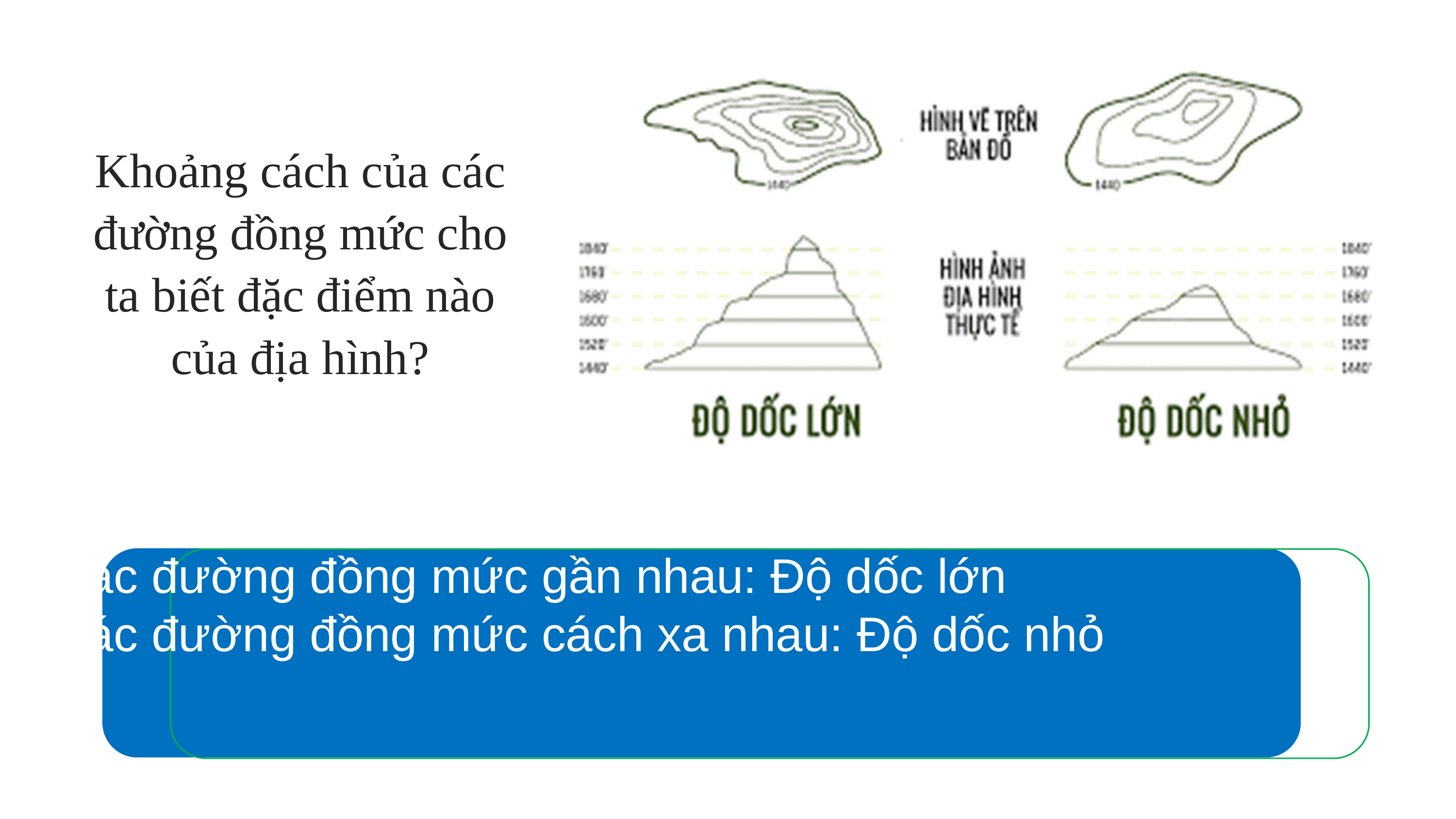

Khoảng cách của các đường đồng mức cho ta biết đặc điểm nào của địa hình?
Độ dốc của địa hình
- Các đường đồng mức gần nhau: Độ dốc lớn
- Các đường đồng mức cách xa nhau: Độ dốc nhỏ